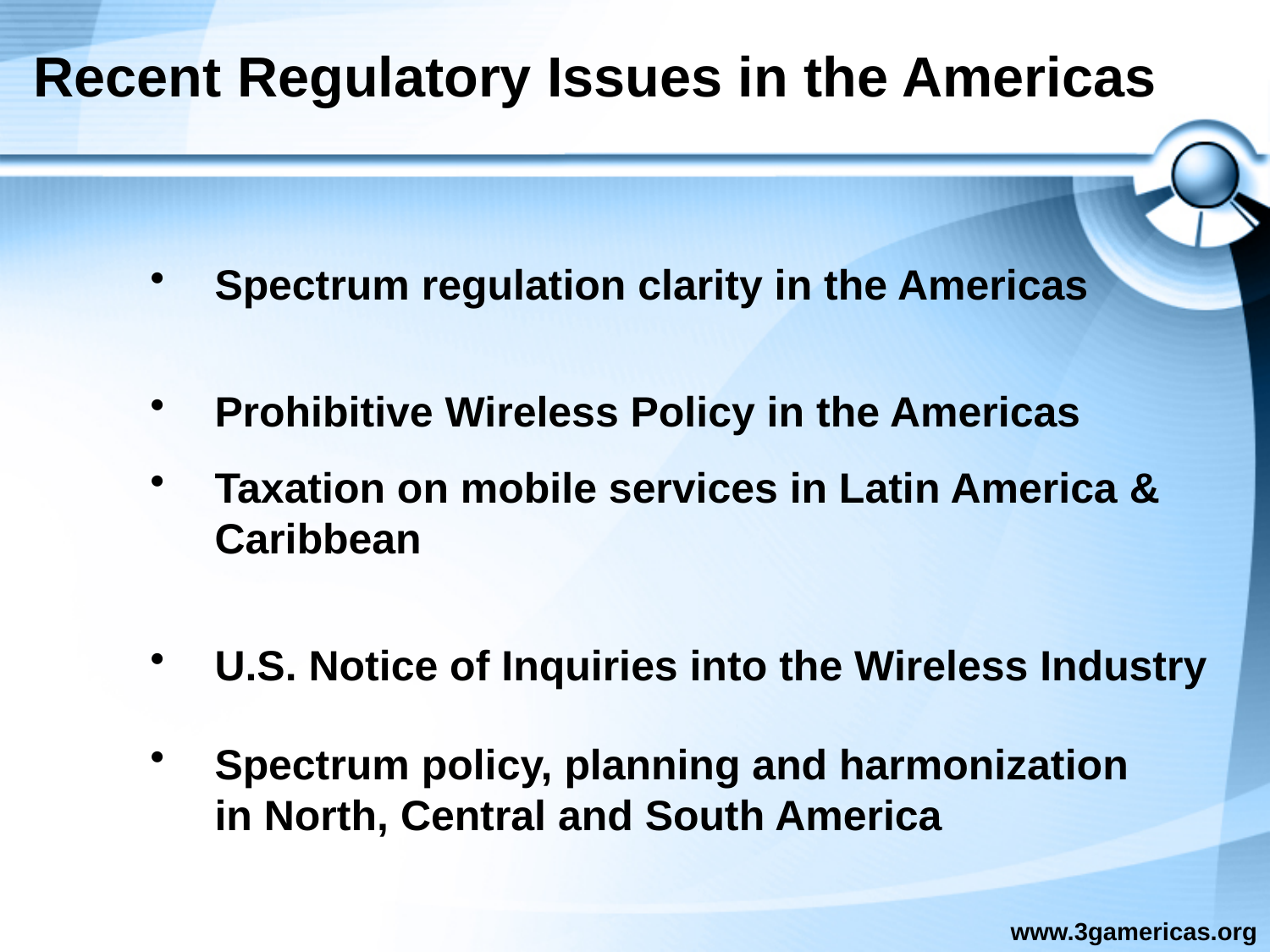

Recent Regulatory Issues in the Americas
Spectrum regulation clarity in the Americas

Prohibitive Wireless Policy in the Americas
Taxation on mobile services in Latin America & Caribbean
U.S. Notice of Inquiries into the Wireless Industry
Spectrum policy, planning and harmonization in North, Central and South America
www.3gamericas.org